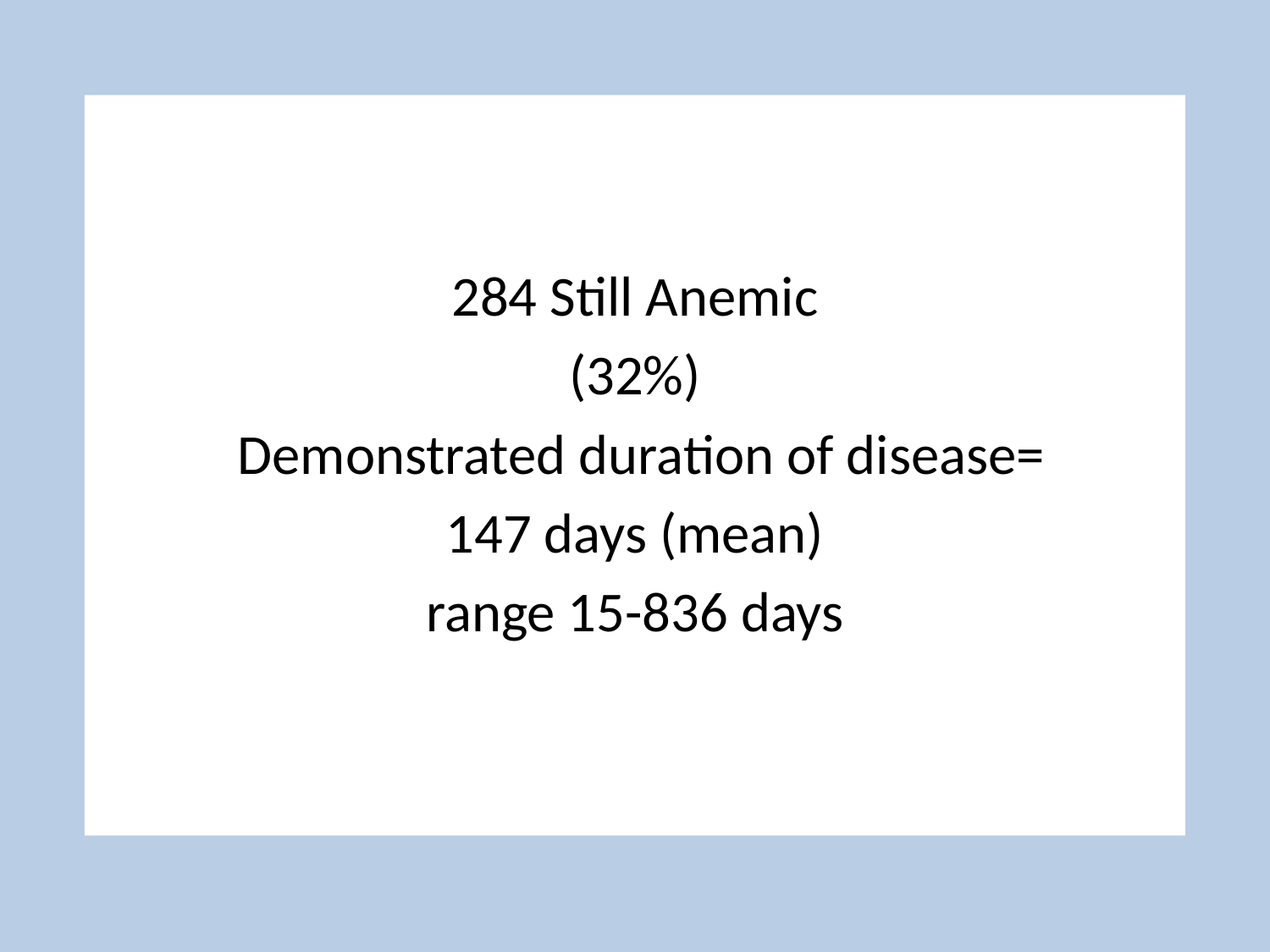

284 Still Anemic
(32%)
 Demonstrated duration of disease=
147 days (mean)
range 15-836 days

#